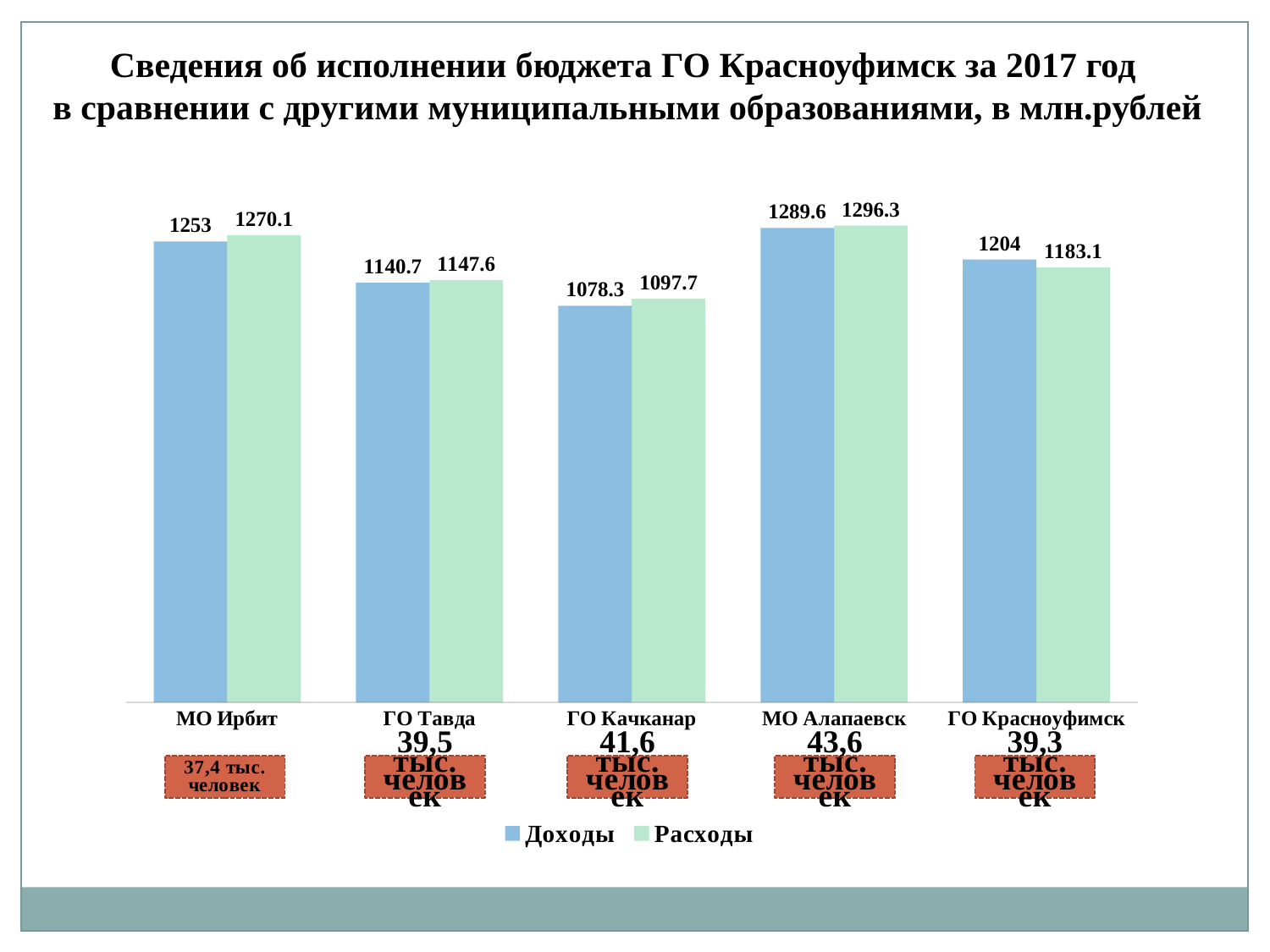

Сведения об исполнении бюджета ГО Красноуфимск за 2017 год
в сравнении с другими муниципальными образованиями, в млн.рублей

### Chart

| Category | Доходы | Расходы |
|---|---|---|
| МО Ирбит | 1253.0 | 1270.1 |
| ГО Тавда | 1140.7 | 1147.6 |
| ГО Качканар | 1078.3 | 1097.7 |
| МО Алапаевск | 1289.6 | 1296.3 |
| ГО Красноуфимск | 1204.0 | 1183.1 |